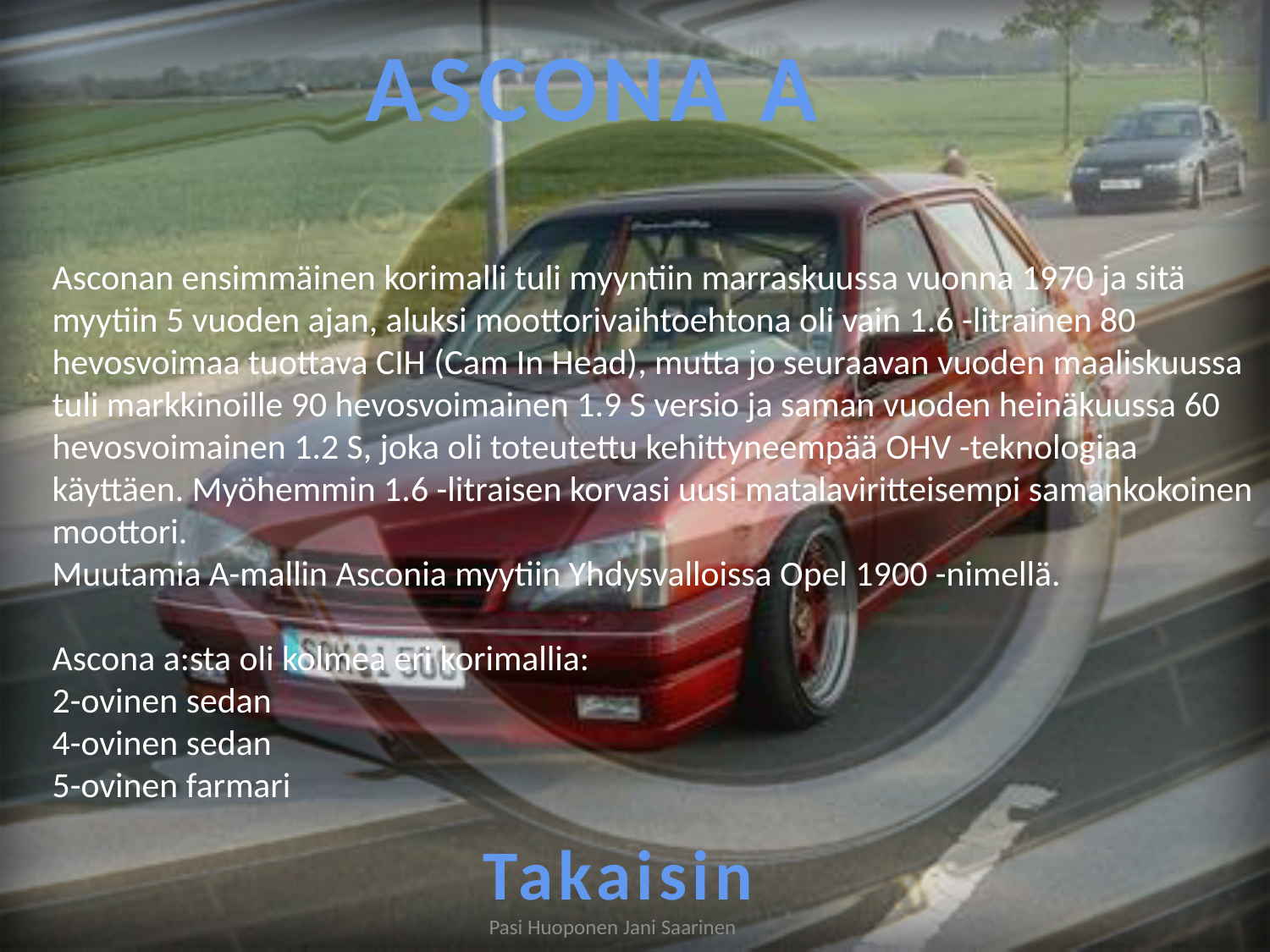

ASCONA A
Asconan ensimmäinen korimalli tuli myyntiin marraskuussa vuonna 1970 ja sitä myytiin 5 vuoden ajan, aluksi moottorivaihtoehtona oli vain 1.6 -litrainen 80 hevosvoimaa tuottava CIH (Cam In Head), mutta jo seuraavan vuoden maaliskuussa tuli markkinoille 90 hevosvoimainen 1.9 S versio ja saman vuoden heinäkuussa 60 hevosvoimainen 1.2 S, joka oli toteutettu kehittyneempää OHV -teknologiaa käyttäen. Myöhemmin 1.6 -litraisen korvasi uusi matalaviritteisempi samankokoinen moottori.
Muutamia A-mallin Asconia myytiin Yhdysvalloissa Opel 1900 -nimellä.

Ascona a:sta oli kolmea eri korimallia:
2-ovinen sedan
4-ovinen sedan
5-ovinen farmari
Takaisin
Pasi Huoponen Jani Saarinen